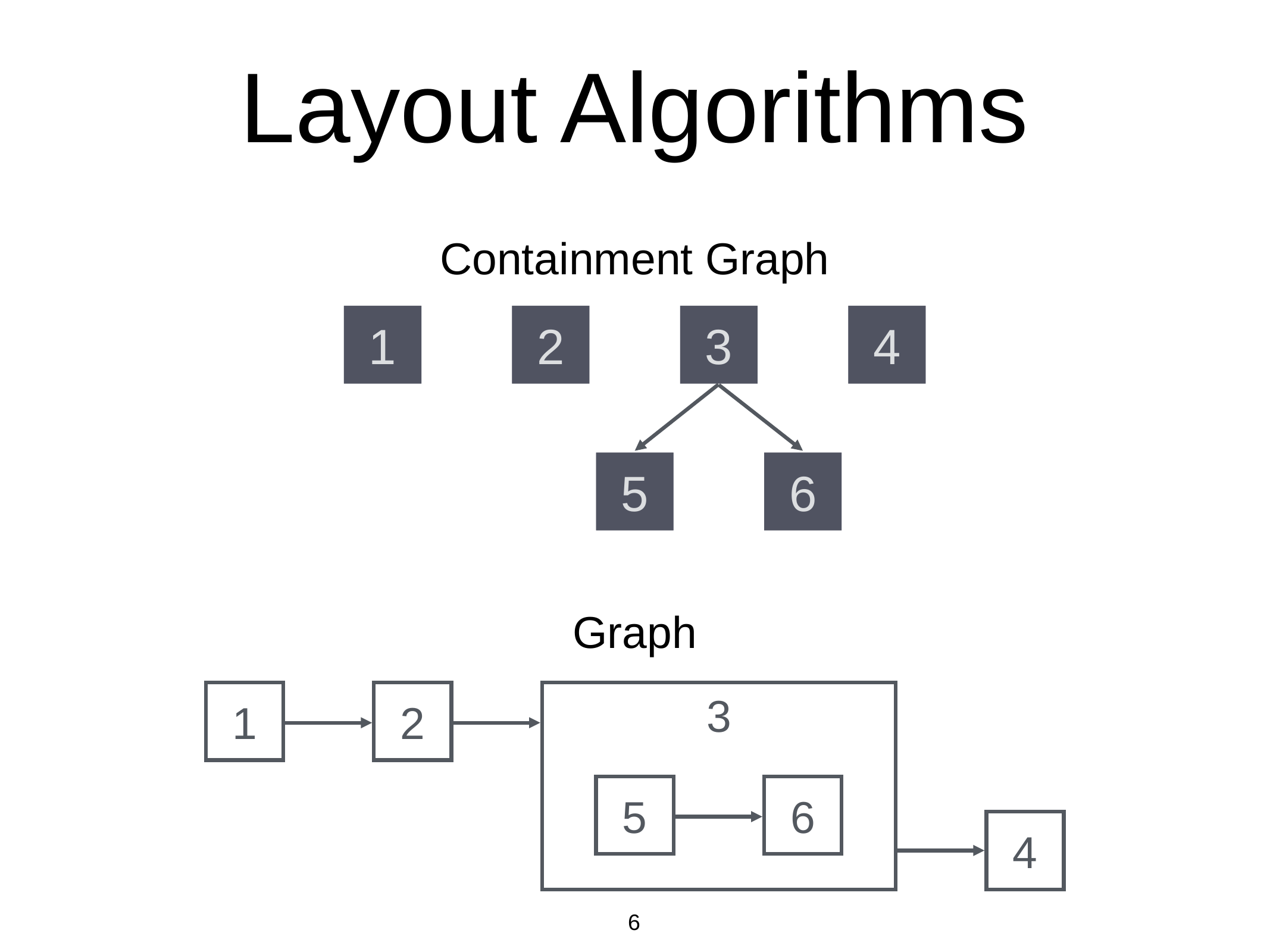

# Layout Algorithms
Containment Graph
1
2
3
4

5
6
1
2
3
4
5
6
Graph
1
2
3

5
6
4

6